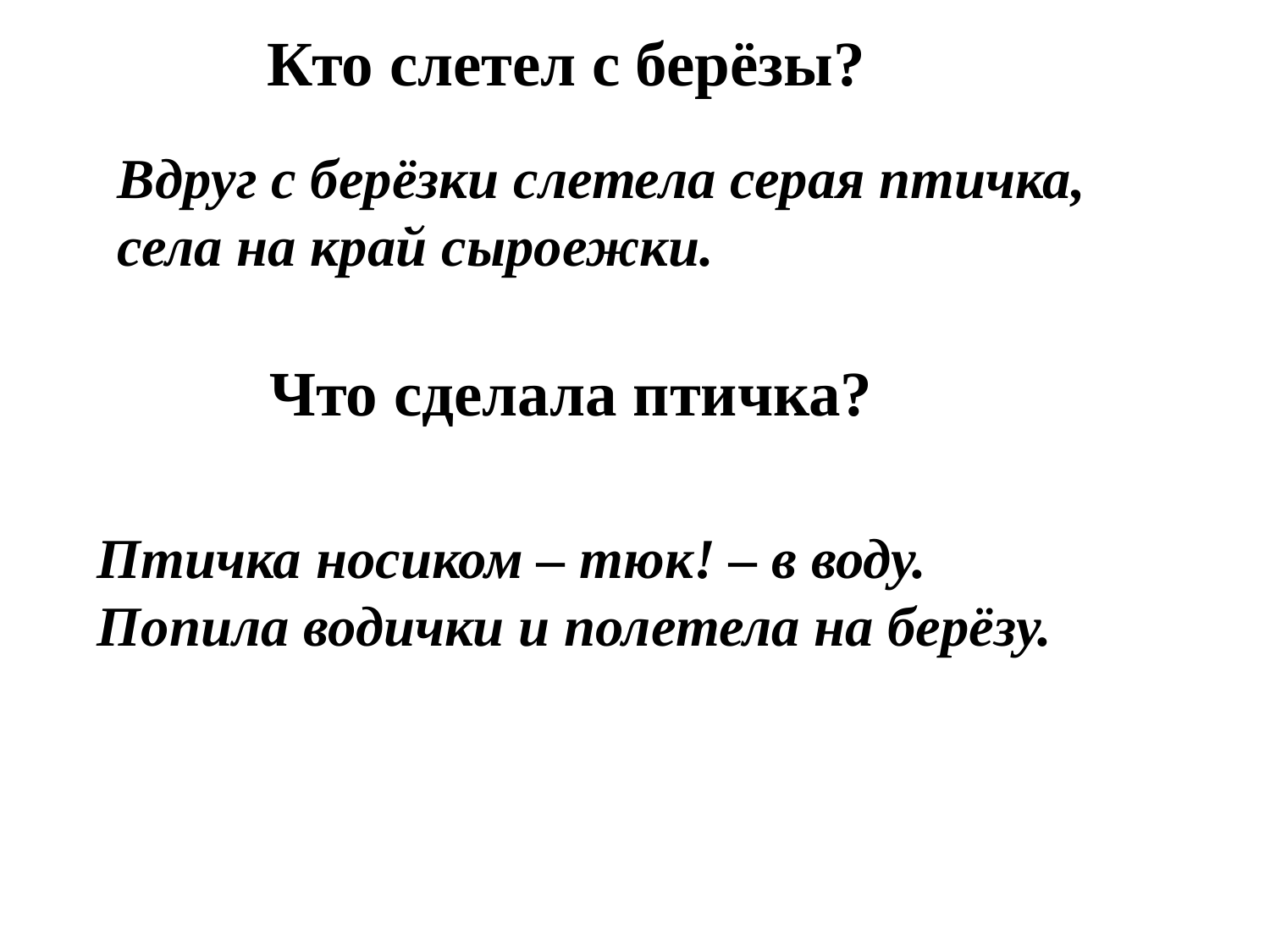

Кто слетел с берёзы?
Вдруг с берёзки слетела серая птичка, села на край сыроежки.
Что сделала птичка?
Птичка носиком – тюк! – в воду. Попила водички и полетела на берёзу.